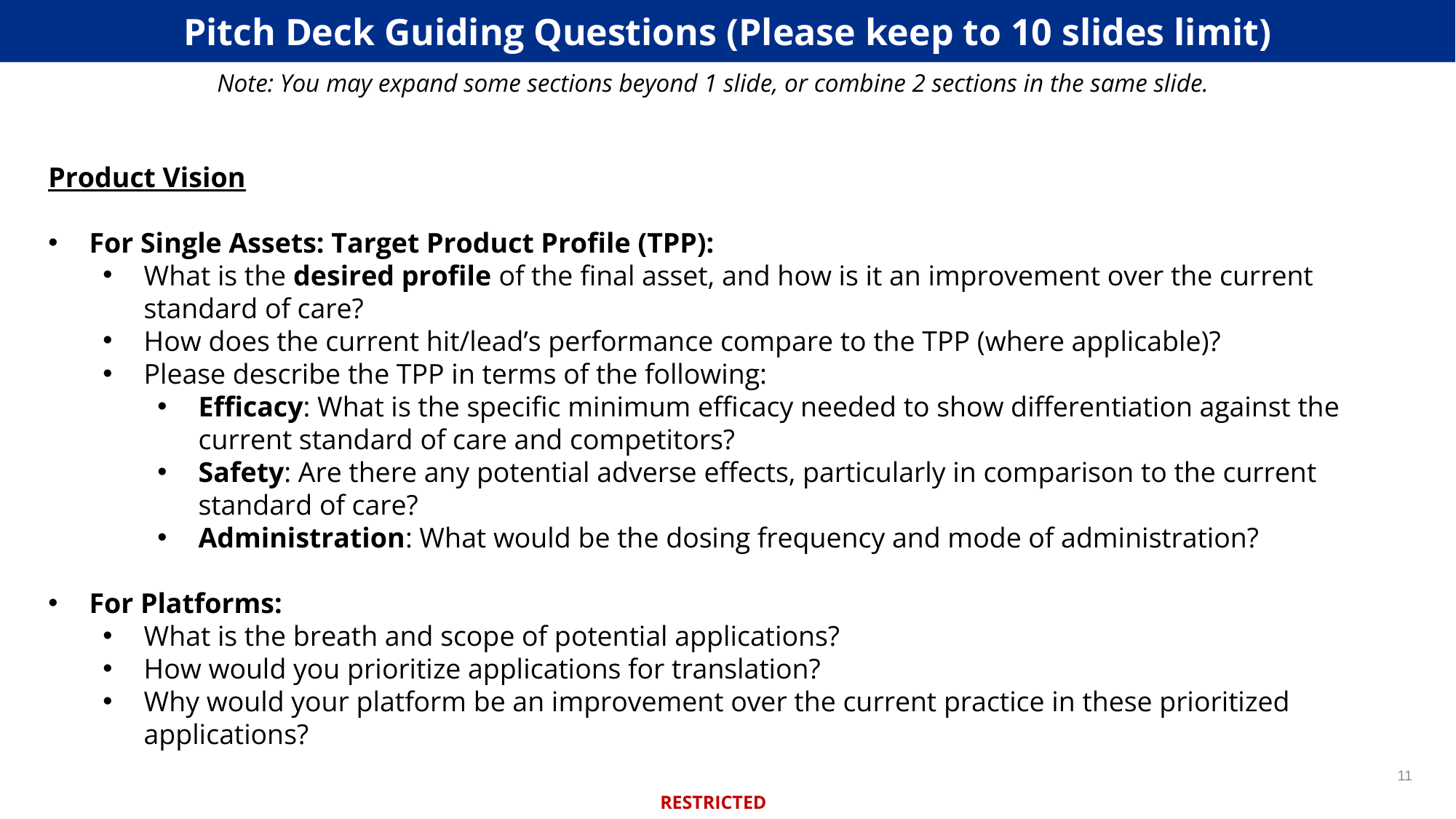

Pitch Deck Guiding Questions (Please keep to 10 slides limit)
Note: You may expand some sections beyond 1 slide, or combine 2 sections in the same slide.
Product Vision

For Single Assets: Target Product Profile (TPP):
What is the desired profile of the final asset, and how is it an improvement over the current standard of care?
How does the current hit/lead’s performance compare to the TPP (where applicable)?
Please describe the TPP in terms of the following:
Efficacy: What is the specific minimum efficacy needed to show differentiation against the current standard of care and competitors?
Safety: Are there any potential adverse effects, particularly in comparison to the current standard of care?
Administration: What would be the dosing frequency and mode of administration?

For Platforms:
What is the breath and scope of potential applications?
How would you prioritize applications for translation?
Why would your platform be an improvement over the current practice in these prioritized applications?